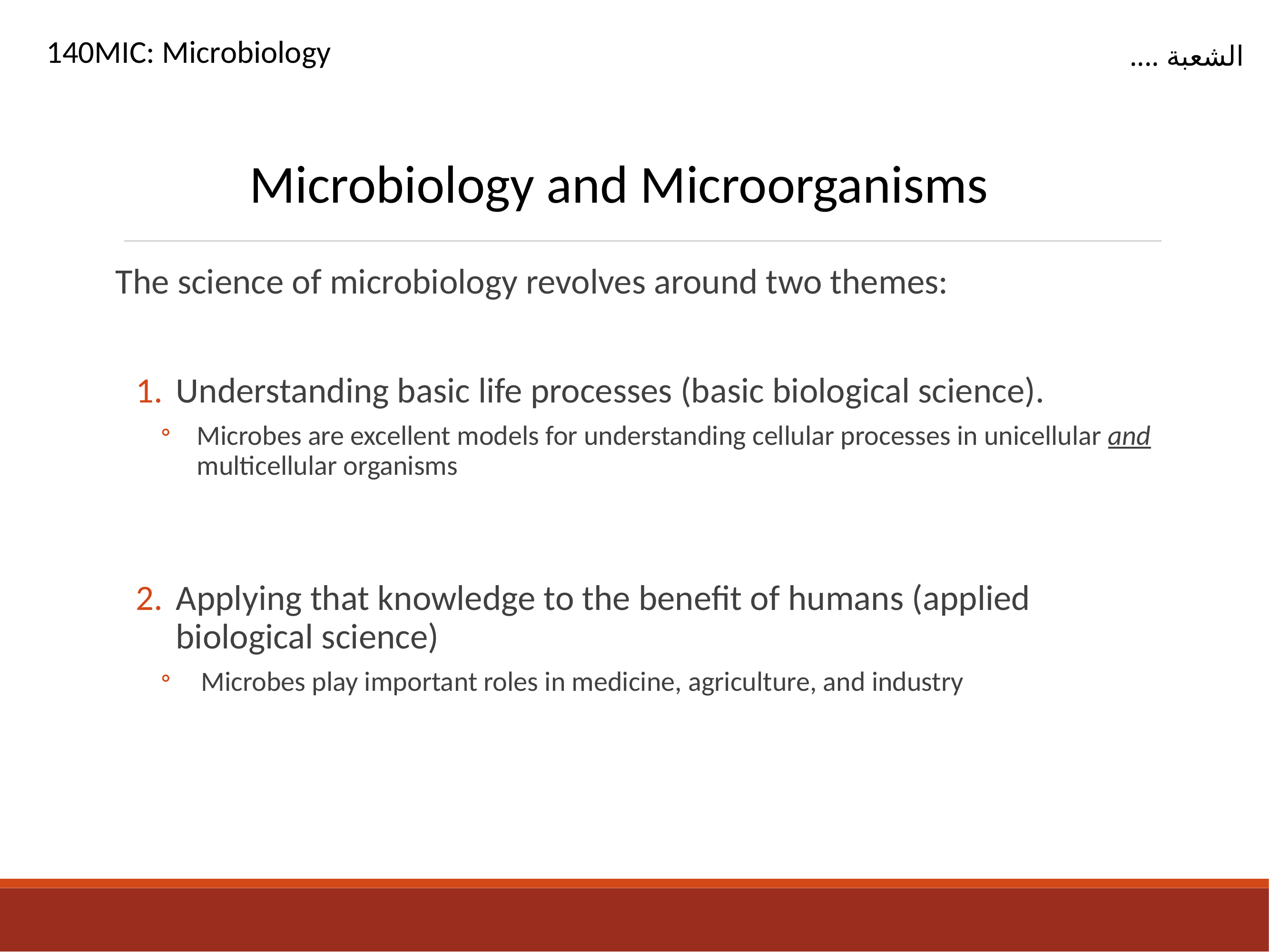

140MIC: Microbiology
الشعبة ....
Microbiology and Microorganisms
The science of microbiology revolves around two themes:

Understanding basic life processes (basic biological science).
Microbes are excellent models for understanding cellular processes in unicellular and multicellular organisms

Applying that knowledge to the benefit of humans (applied biological science)
Microbes play important roles in medicine, agriculture, and industry